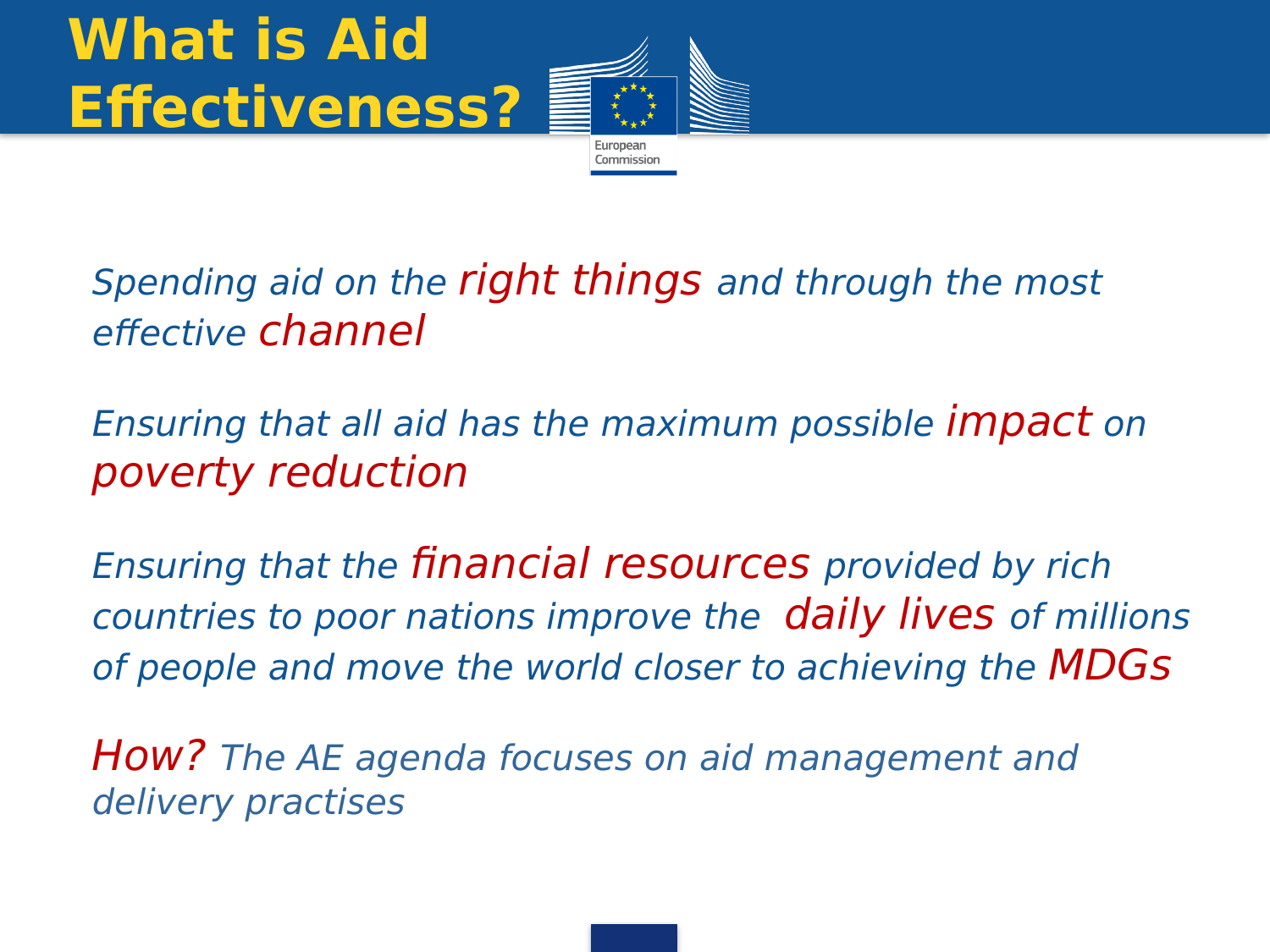

What is Aid
Effectiveness?
Spending aid on the right things and through the most effective channel
Ensuring that all aid has the maximum possible impact on poverty reduction
Ensuring that the financial resources provided by rich countries to poor nations improve the  daily lives of millions of people and move the world closer to achieving the MDGs
How? The AE agenda focuses on aid management and delivery practises